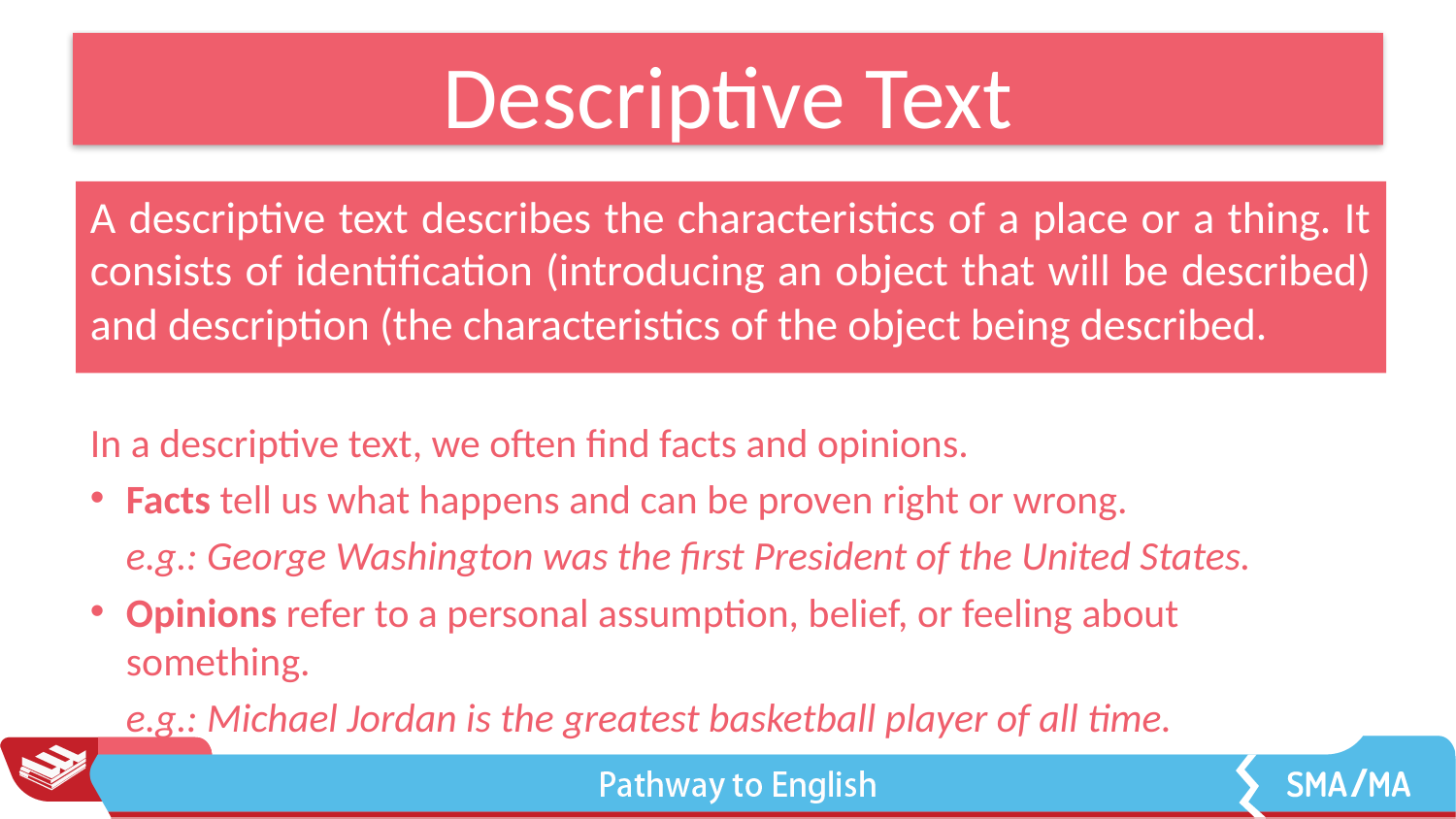

# Descriptive Text
A descriptive text describes the characteristics of a place or a thing. It consists of identification (introducing an object that will be described) and description (the characteristics of the object being described.
In a descriptive text, we often find facts and opinions.
Facts tell us what happens and can be proven right or wrong.
e.g.: George Washington was the first President of the United States.
Opinions refer to a personal assumption, belief, or feeling about something.
e.g.: Michael Jordan is the greatest basketball player of all time.